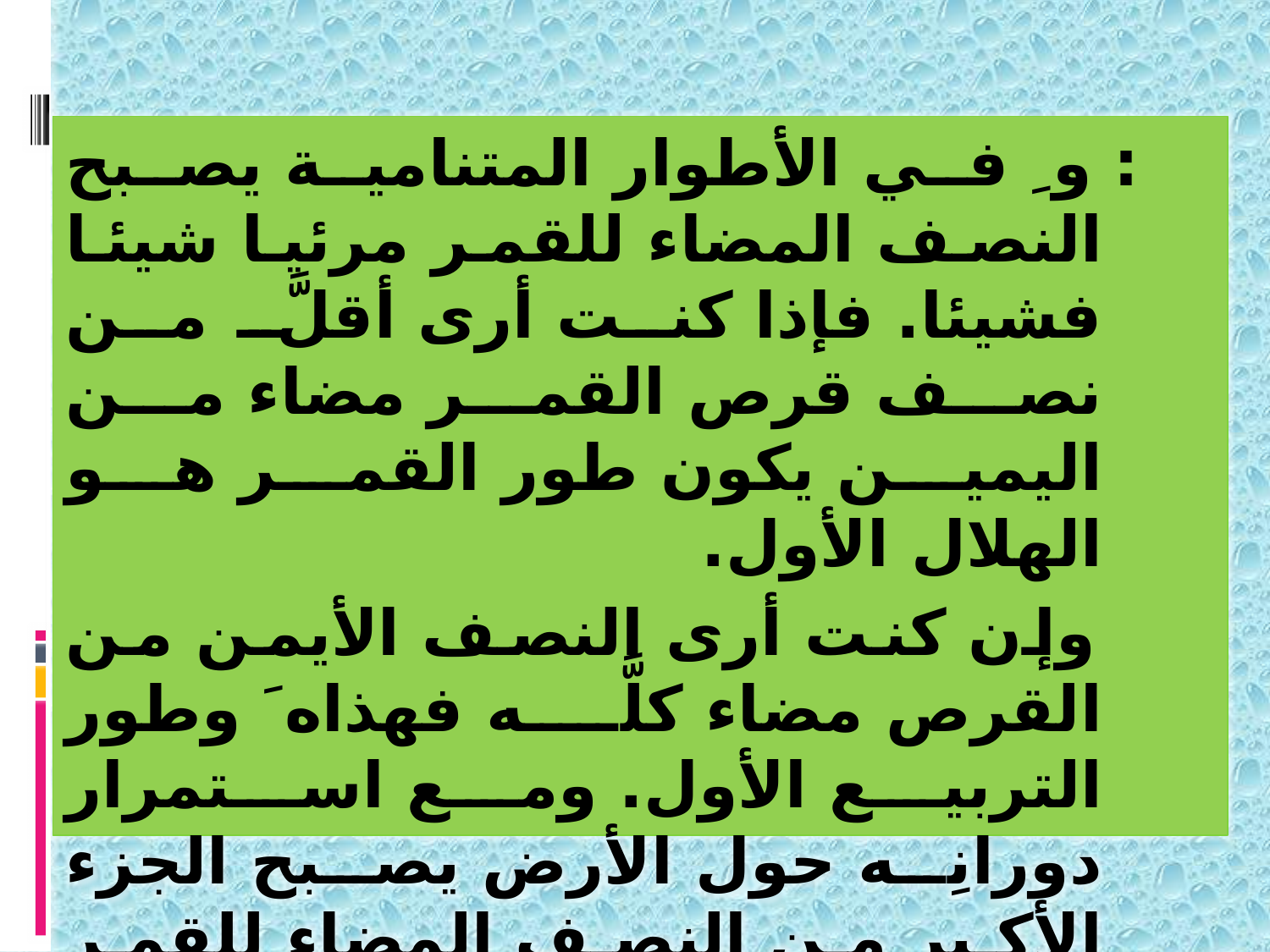

: و ِ في الأطوار المتنامية يصبح النصف المضاء للقمر مرئيا شيئا فشيئا. فإذا كنت أرى أقلَّ من نصف قرص القمر مضاء من اليمين يكون طور القمر هو الهلال الأول.
     وإن كنت أرى النصف الأيمن من القرص مضاء كلَّه فهذاه َ وطور التربيع الأول. ومع استمرار دورانِه حول الأرض يصبح الجزء الأكبر من النصف المضاء للقمر مرئيا من الأرض، وهذا هو طور الأحدب الأول.